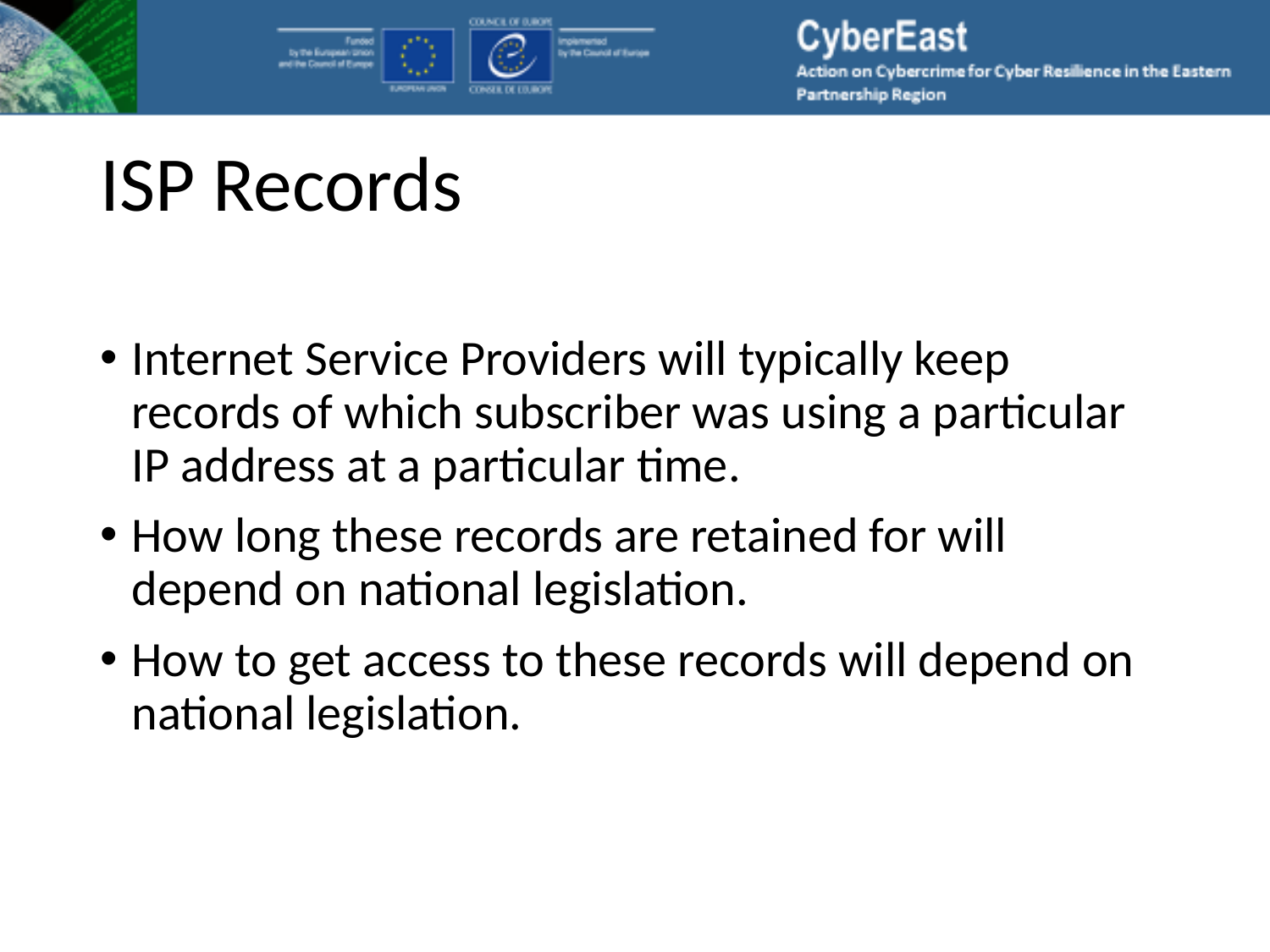

# ISP Records
Internet Service Providers will typically keep records of which subscriber was using a particular IP address at a particular time.
How long these records are retained for will depend on national legislation.
How to get access to these records will depend on national legislation.